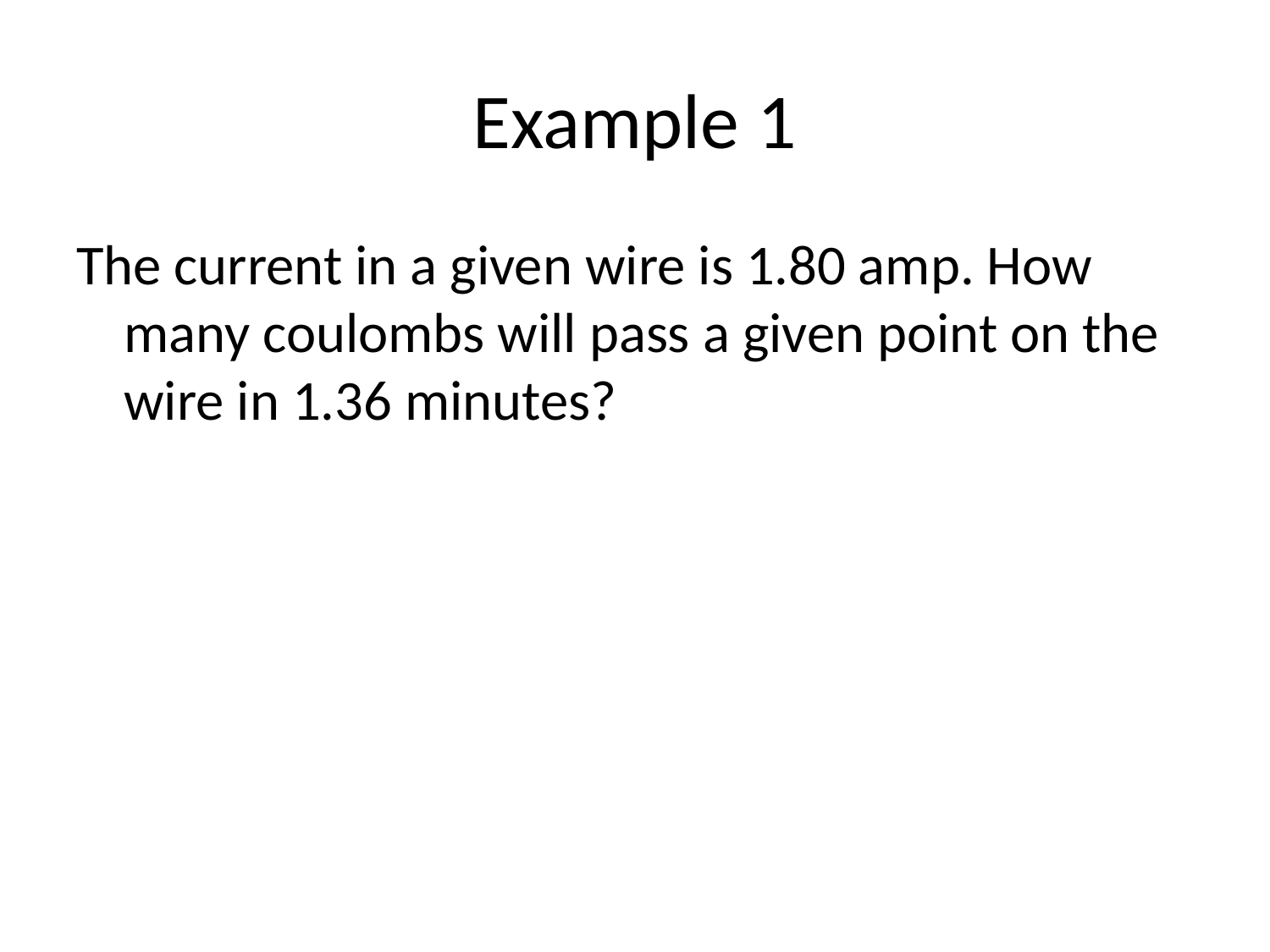

# Example 1
The current in a given wire is 1.80 amp. How many coulombs will pass a given point on the wire in 1.36 minutes?